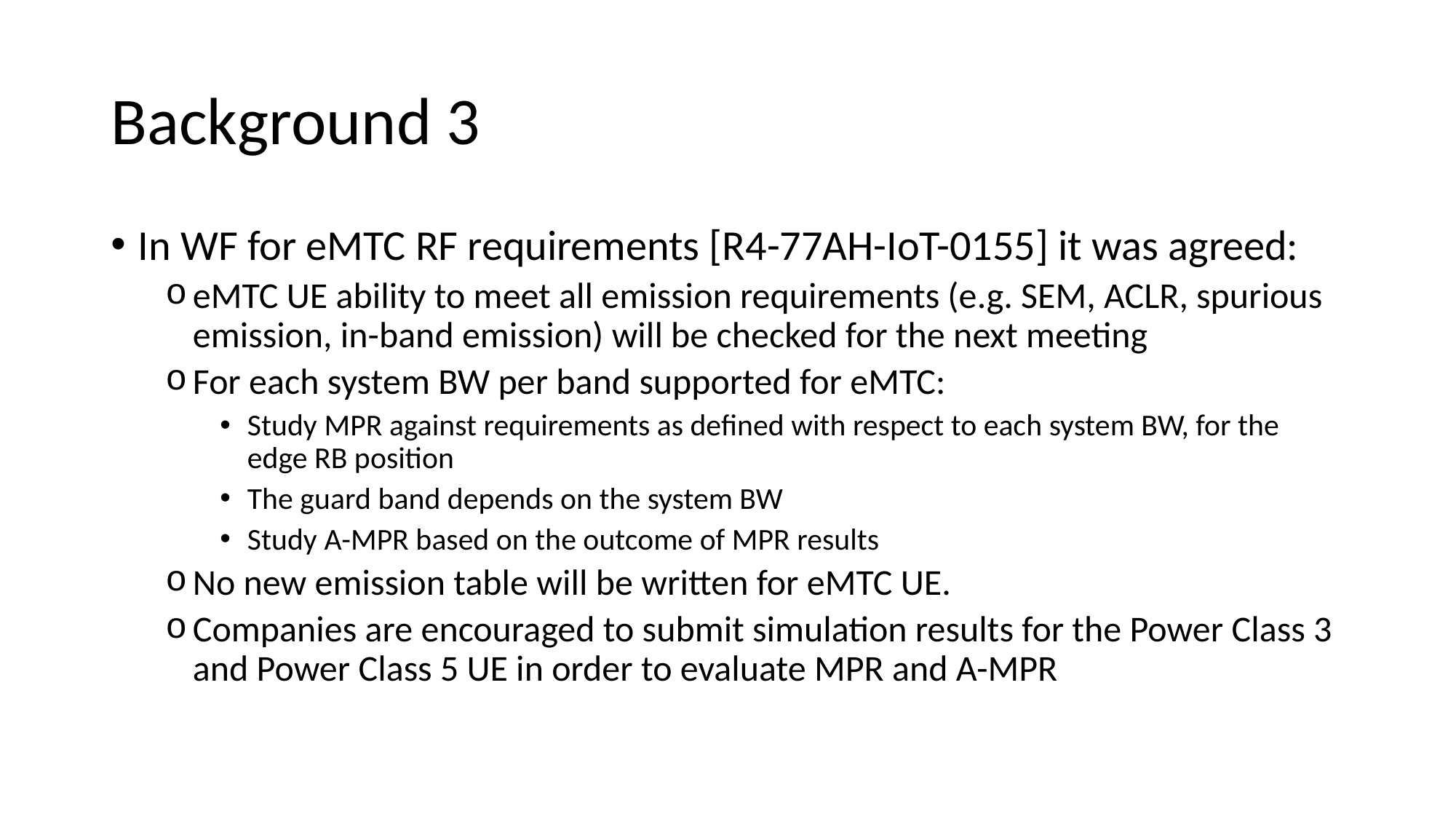

# Background 3
In WF for eMTC RF requirements [R4-77AH-IoT-0155] it was agreed:
eMTC UE ability to meet all emission requirements (e.g. SEM, ACLR, spurious emission, in-band emission) will be checked for the next meeting
For each system BW per band supported for eMTC:
Study MPR against requirements as defined with respect to each system BW, for the edge RB position
The guard band depends on the system BW
Study A-MPR based on the outcome of MPR results
No new emission table will be written for eMTC UE.
Companies are encouraged to submit simulation results for the Power Class 3 and Power Class 5 UE in order to evaluate MPR and A-MPR